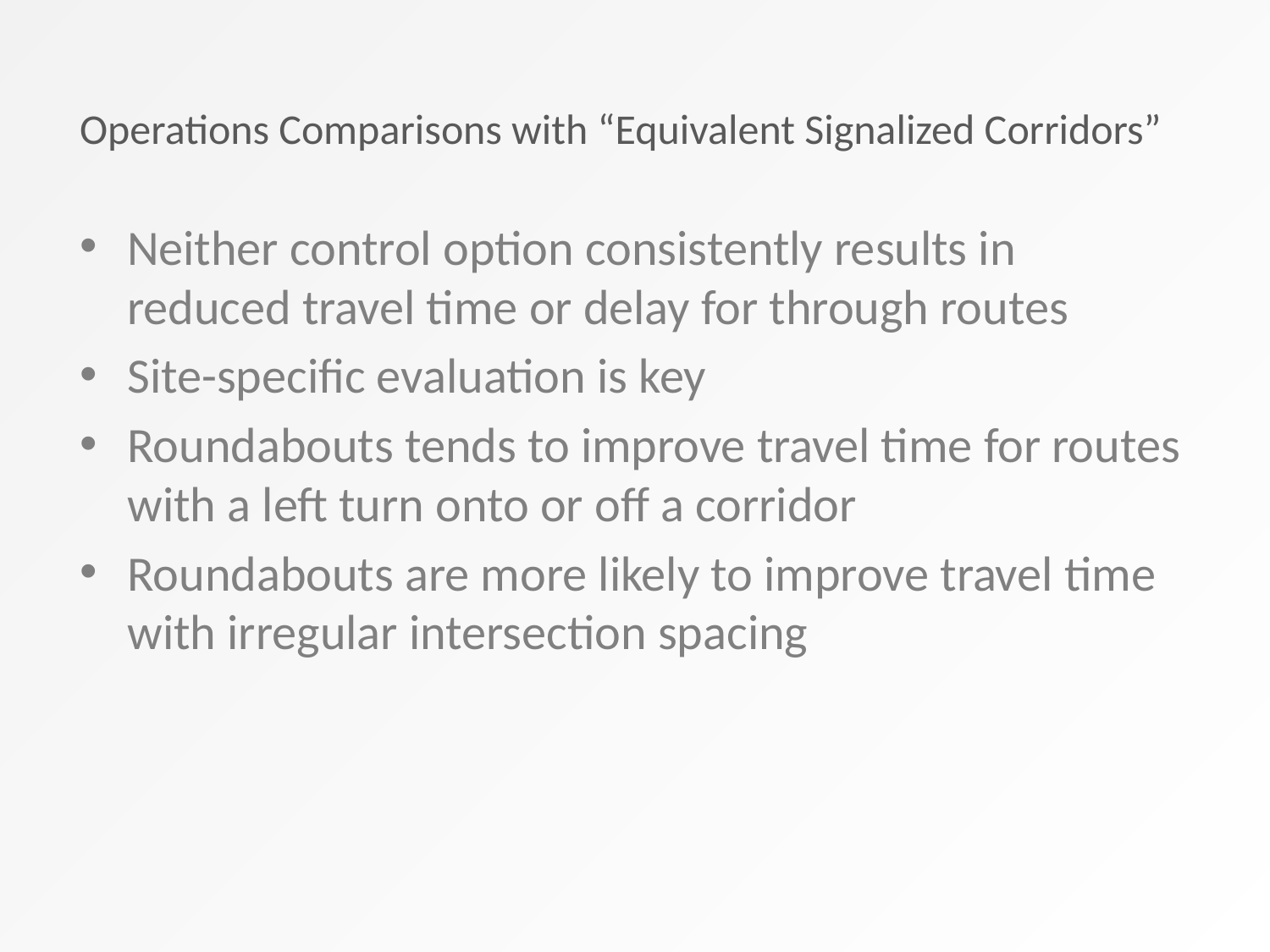

# Operations Comparisons with “Equivalent Signalized Corridors”
Neither control option consistently results in reduced travel time or delay for through routes
Site-specific evaluation is key
Roundabouts tends to improve travel time for routes with a left turn onto or off a corridor
Roundabouts are more likely to improve travel time with irregular intersection spacing